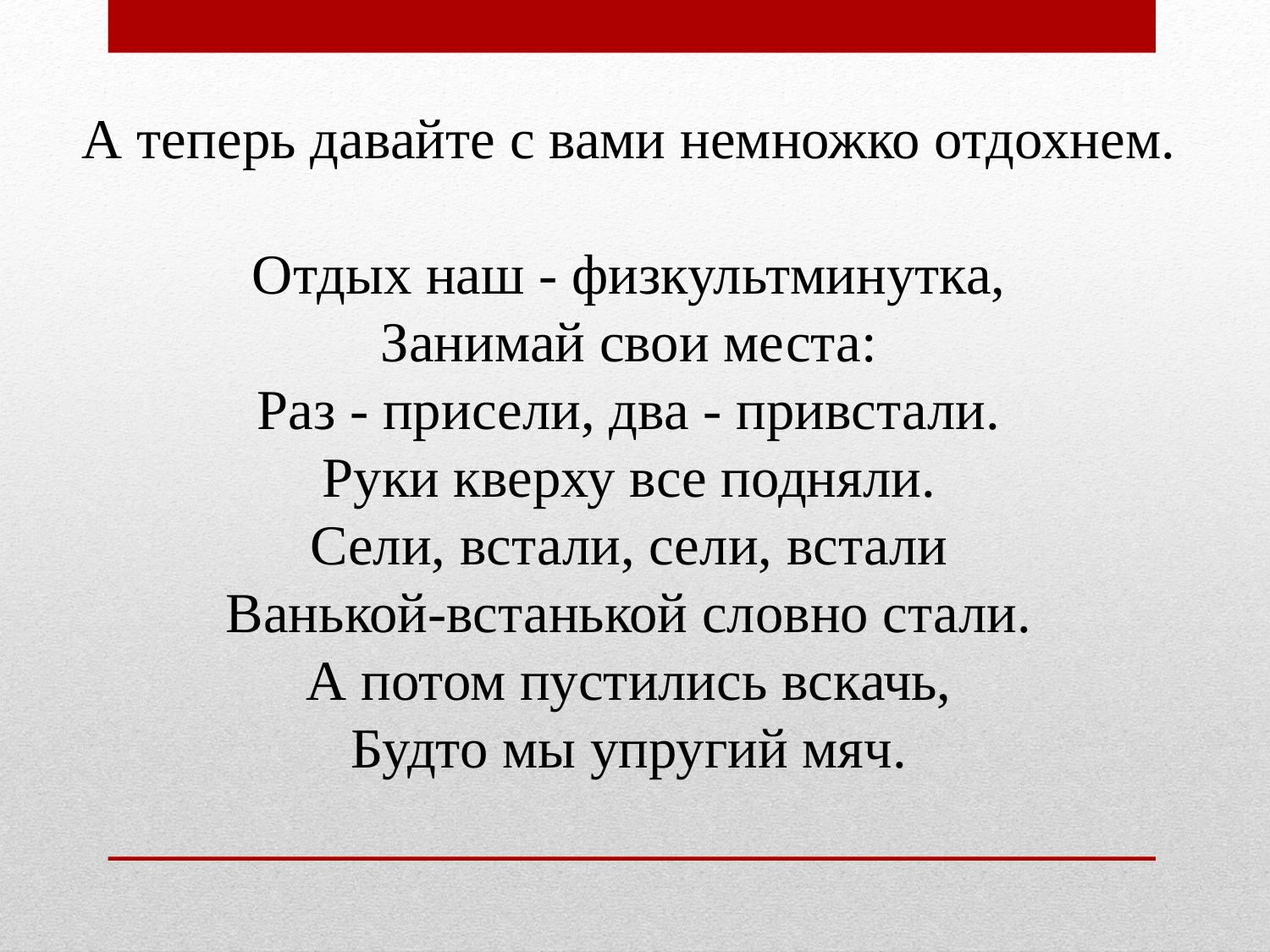

А теперь давайте с вами немножко отдохнем.

Отдых наш - физкультминутка,
Занимай свои места:
Раз - присели, два - привстали.
Руки кверху все подняли.
Сели, встали, сели, встали
Ванькой-встанькой словно стали.
А потом пустились вскачь,
Будто мы упругий мяч.